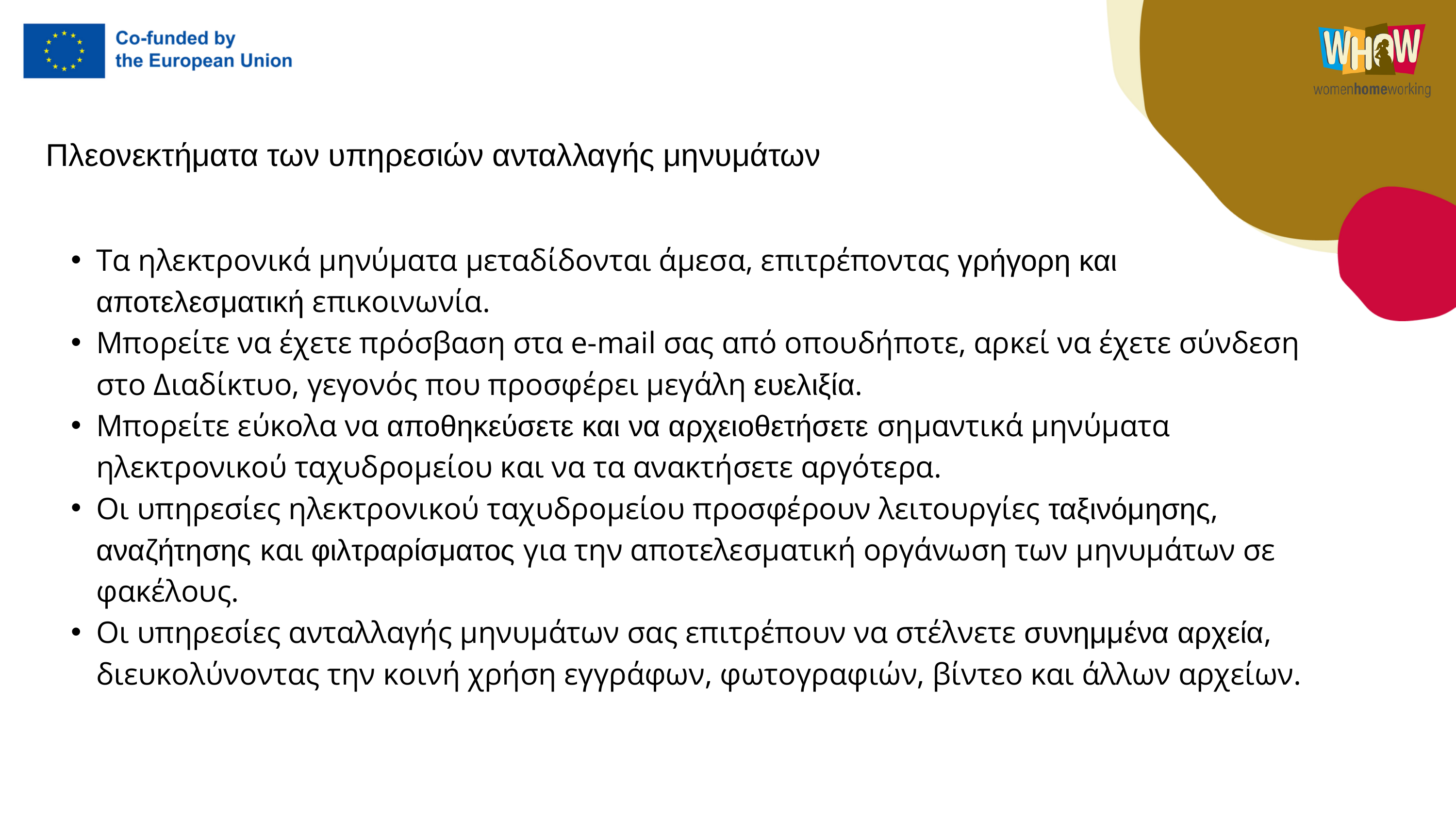

Πλεονεκτήματα των υπηρεσιών ανταλλαγής μηνυμάτων
Τα ηλεκτρονικά μηνύματα μεταδίδονται άμεσα, επιτρέποντας γρήγορη και αποτελεσματική επικοινωνία.
Μπορείτε να έχετε πρόσβαση στα e-mail σας από οπουδήποτε, αρκεί να έχετε σύνδεση στο Διαδίκτυο, γεγονός που προσφέρει μεγάλη ευελιξία.
Μπορείτε εύκολα να αποθηκεύσετε και να αρχειοθετήσετε σημαντικά μηνύματα ηλεκτρονικού ταχυδρομείου και να τα ανακτήσετε αργότερα.
Οι υπηρεσίες ηλεκτρονικού ταχυδρομείου προσφέρουν λειτουργίες ταξινόμησης, αναζήτησης και φιλτραρίσματος για την αποτελεσματική οργάνωση των μηνυμάτων σε φακέλους.
Οι υπηρεσίες ανταλλαγής μηνυμάτων σας επιτρέπουν να στέλνετε συνημμένα αρχεία, διευκολύνοντας την κοινή χρήση εγγράφων, φωτογραφιών, βίντεο και άλλων αρχείων.